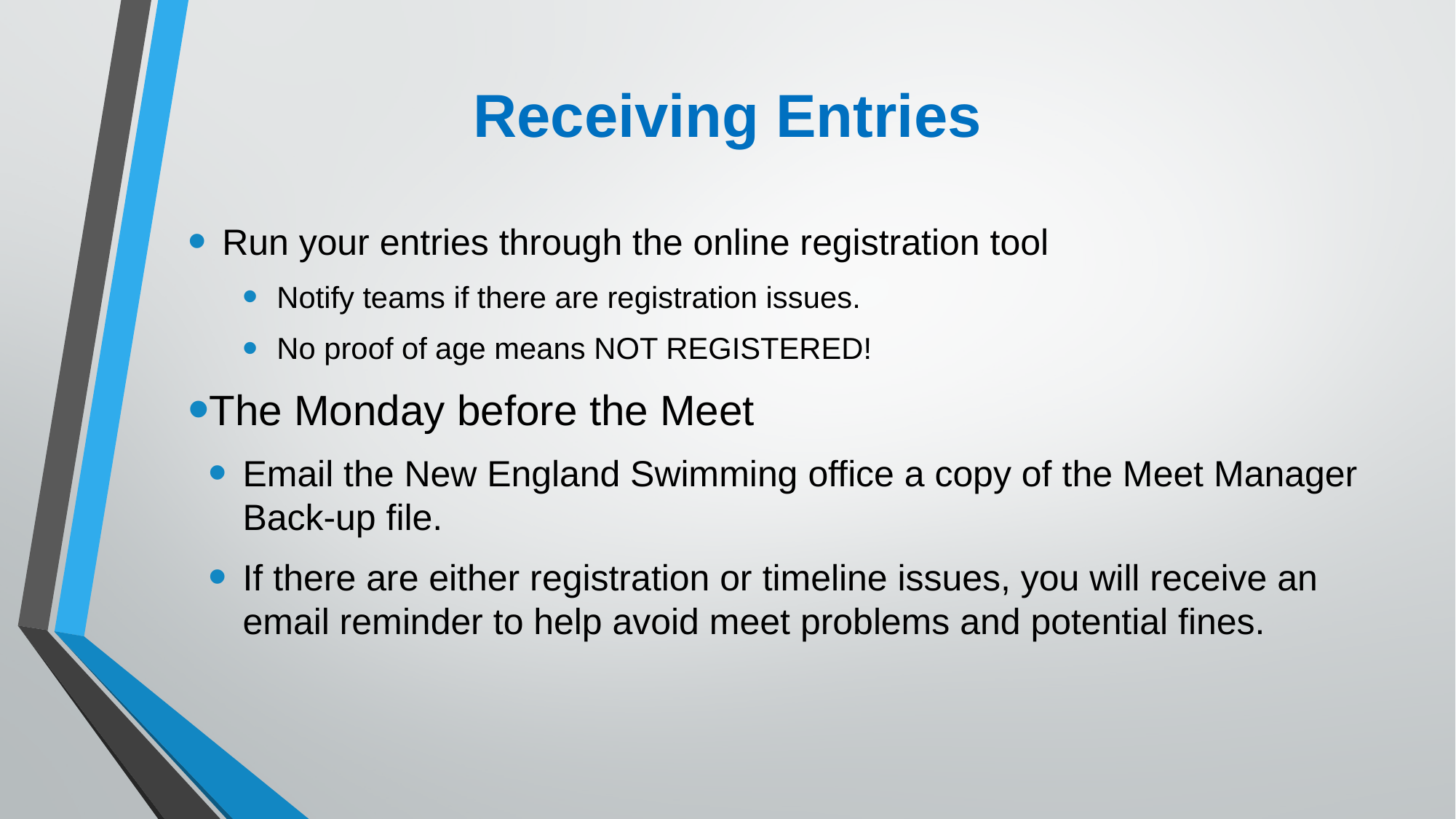

# Receiving Entries
Run your entries through the online registration tool
Notify teams if there are registration issues.
No proof of age means NOT REGISTERED!
The Monday before the Meet
Email the New England Swimming office a copy of the Meet Manager Back-up file.
If there are either registration or timeline issues, you will receive an email reminder to help avoid meet problems and potential fines.